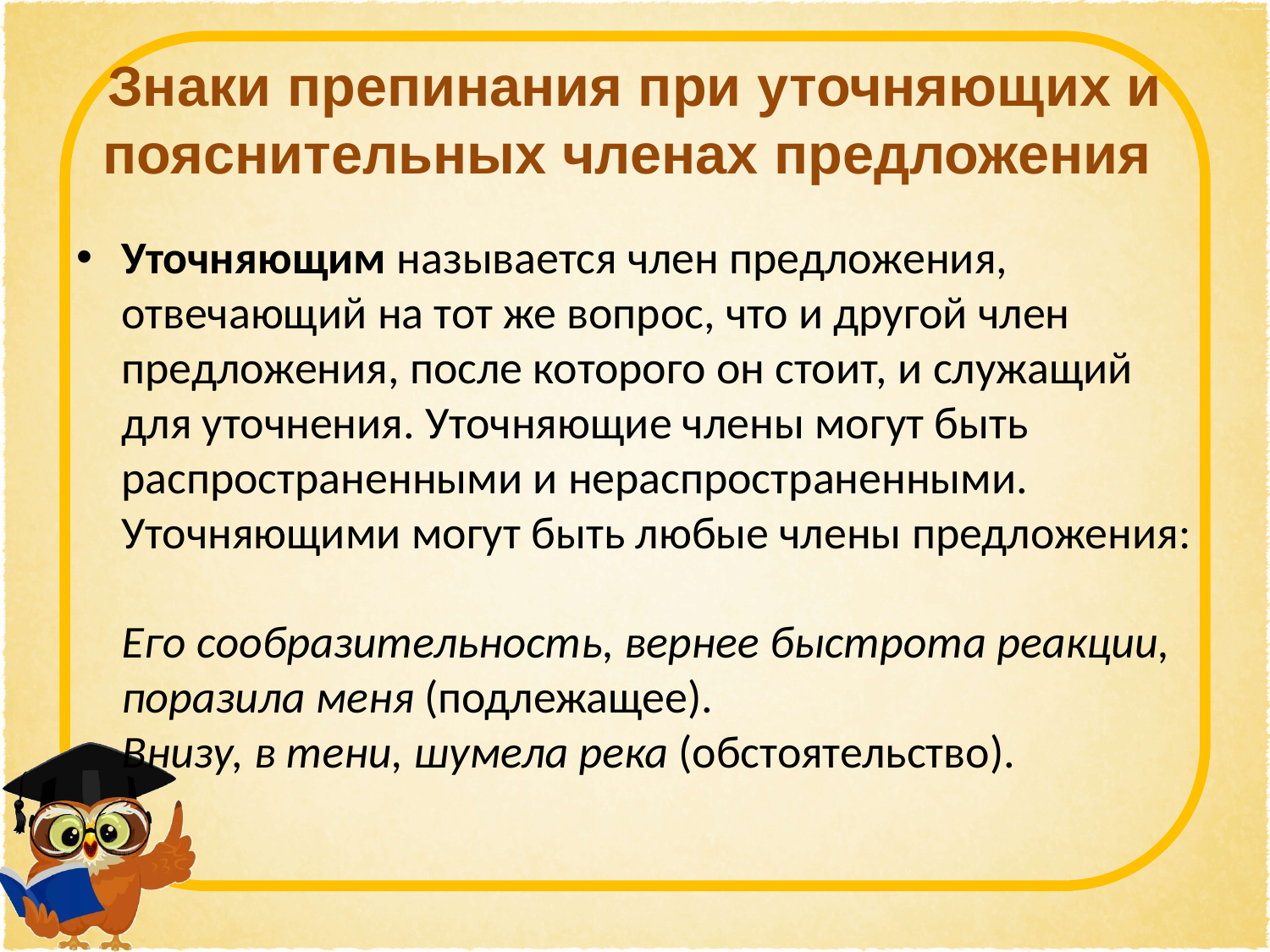

# Знаки препинания при уточняющих и пояснительных членах предложения
Уточняющим называется член предложения, отвечающий на тот же вопрос, что и другой член предложения, после которого он стоит, и служащий для уточнения. Уточняющие члены могут быть распространенными и нераспространенными. Уточняющими могут быть любые члены предложения:
Его сообразительность, вернее быстрота реакции, поразила меня (подлежащее).
Внизу, в тени, шумела река (обстоятельство).